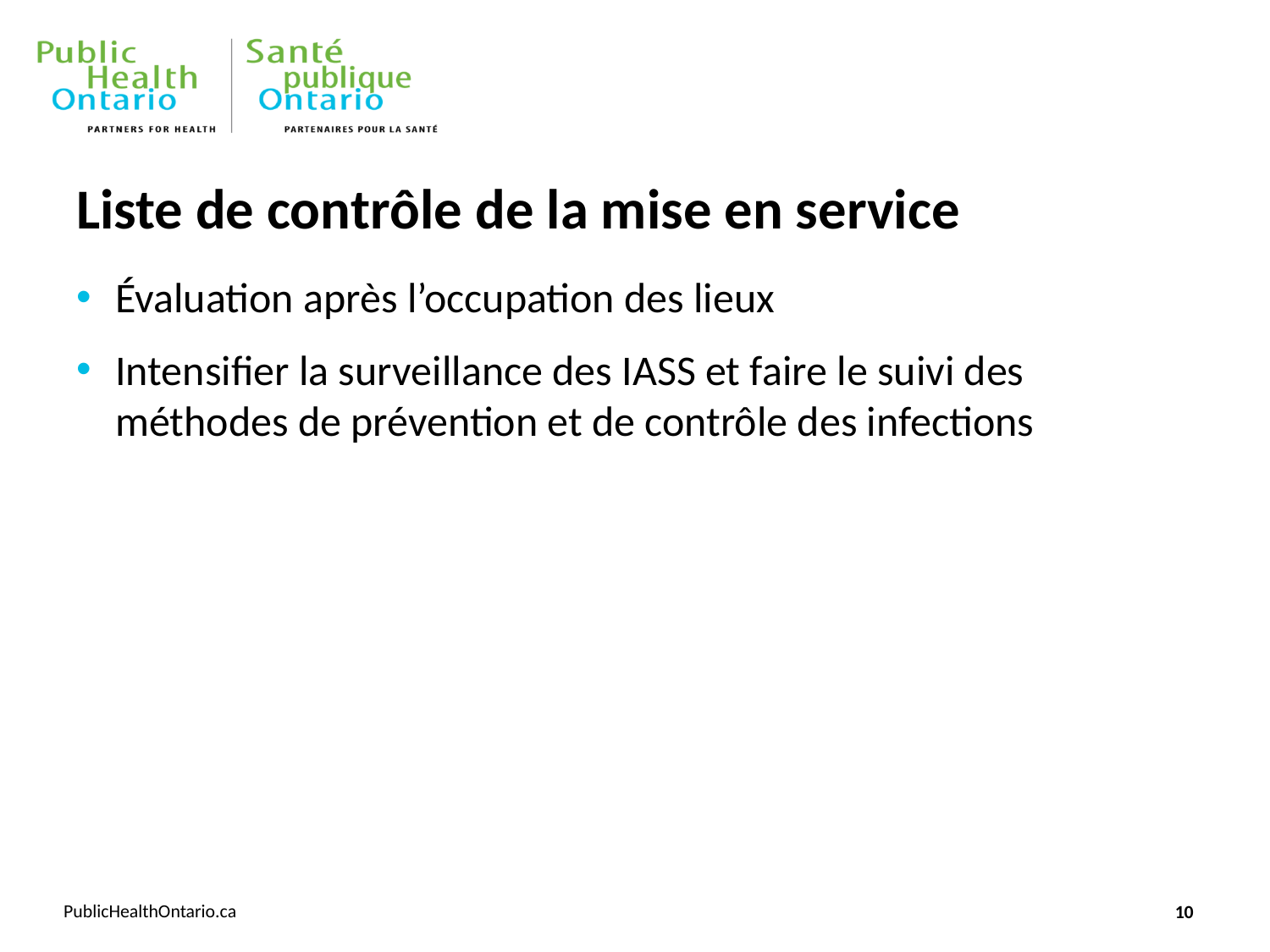

# Liste de contrôle de la mise en service
Évaluation après l’occupation des lieux
Intensifier la surveillance des IASS et faire le suivi des méthodes de prévention et de contrôle des infections

10